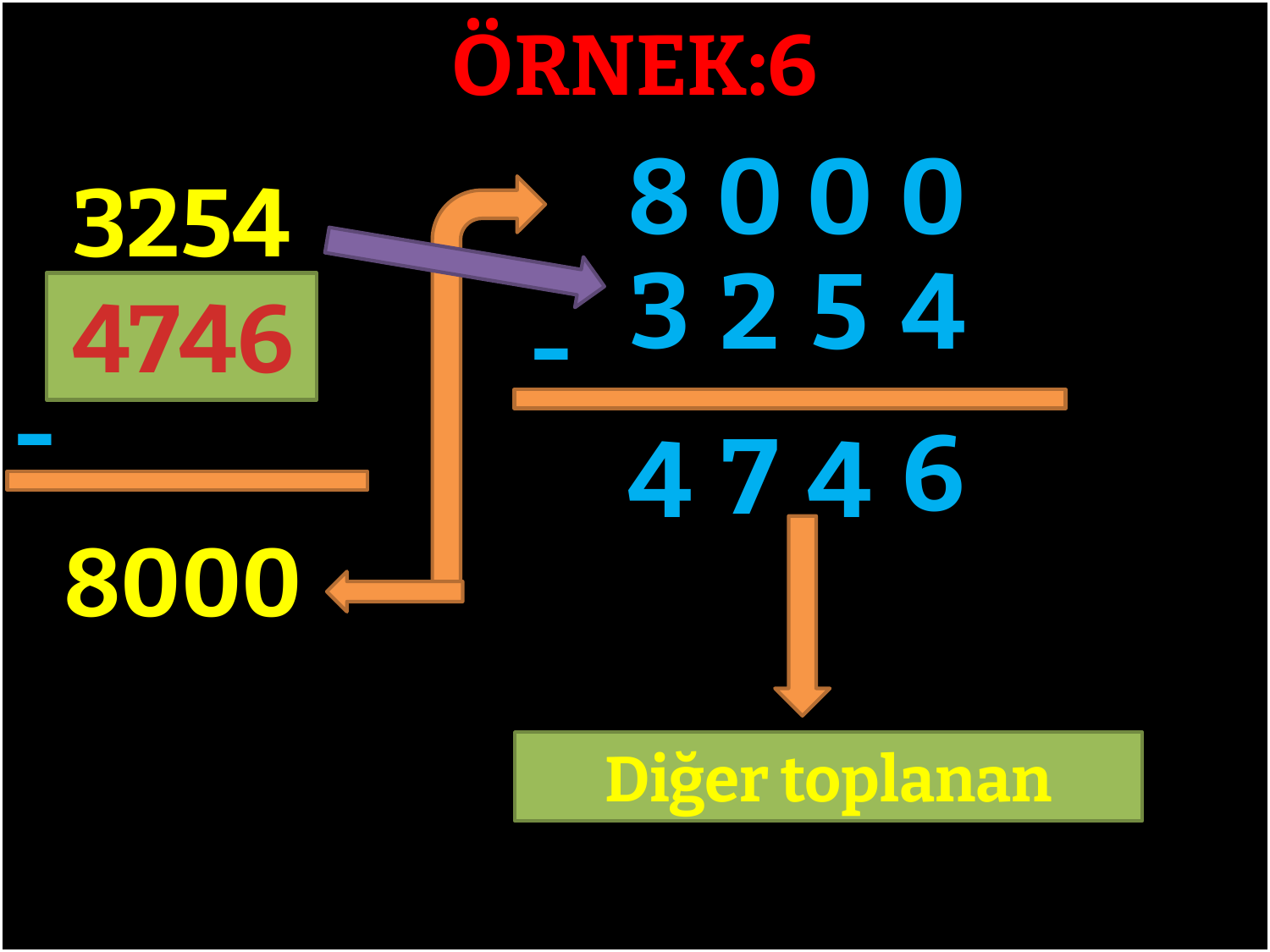

ÖRNEK:6
8
0
0
0
3254

3
2
5
4

4746

-
#
-

6
7
4
4

8000

Diğer toplanan